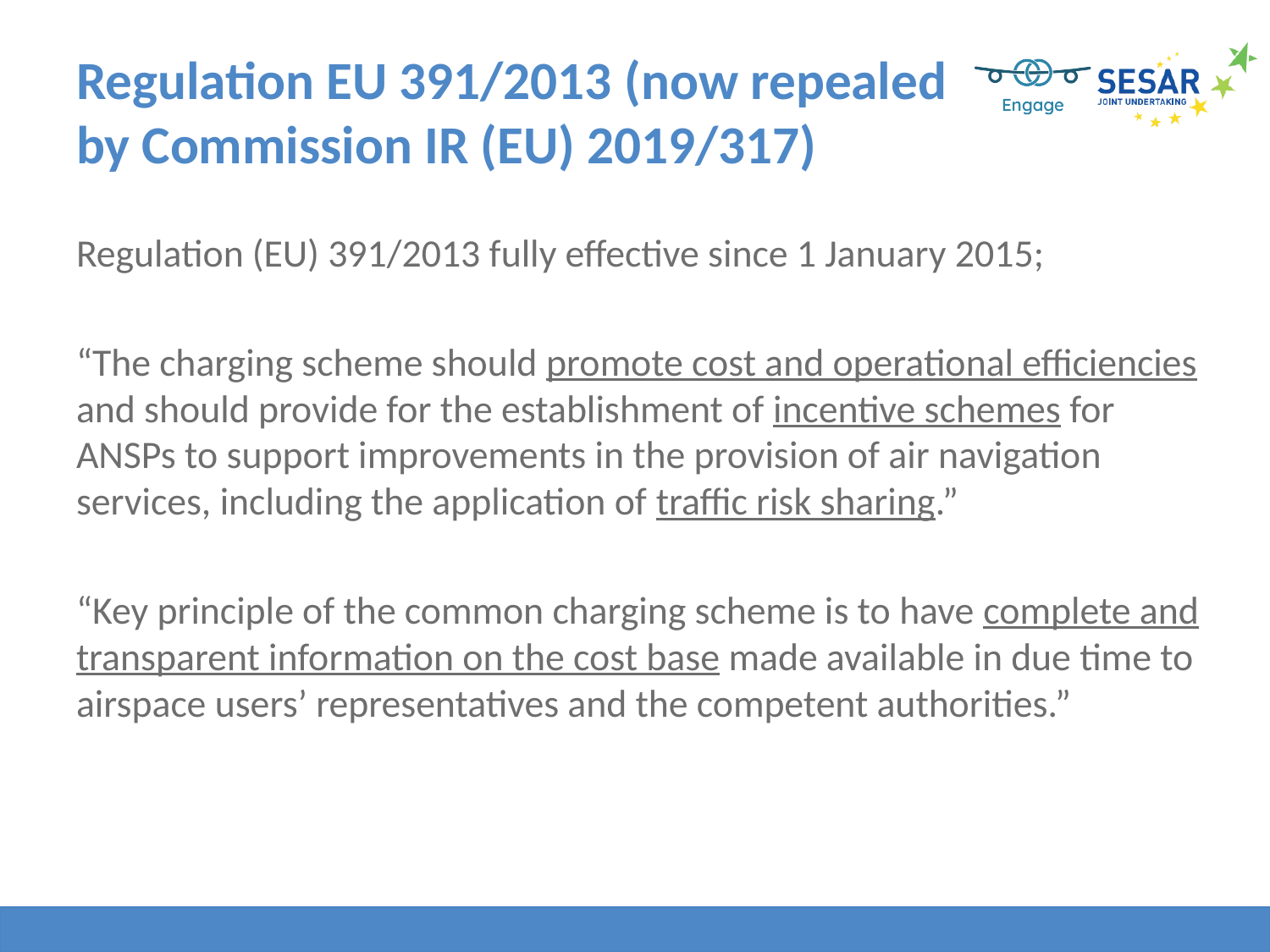

# Regulation EU 391/2013 (now repealed by Commission IR (EU) 2019/317)
Regulation (EU) 391/2013 fully effective since 1 January 2015;

“The charging scheme should promote cost and operational efficiencies and should provide for the establishment of incentive schemes for ANSPs to support improvements in the provision of air navigation services, including the application of traffic risk sharing.”

“Key principle of the common charging scheme is to have complete and transparent information on the cost base made available in due time to airspace users’ representatives and the competent authorities.”